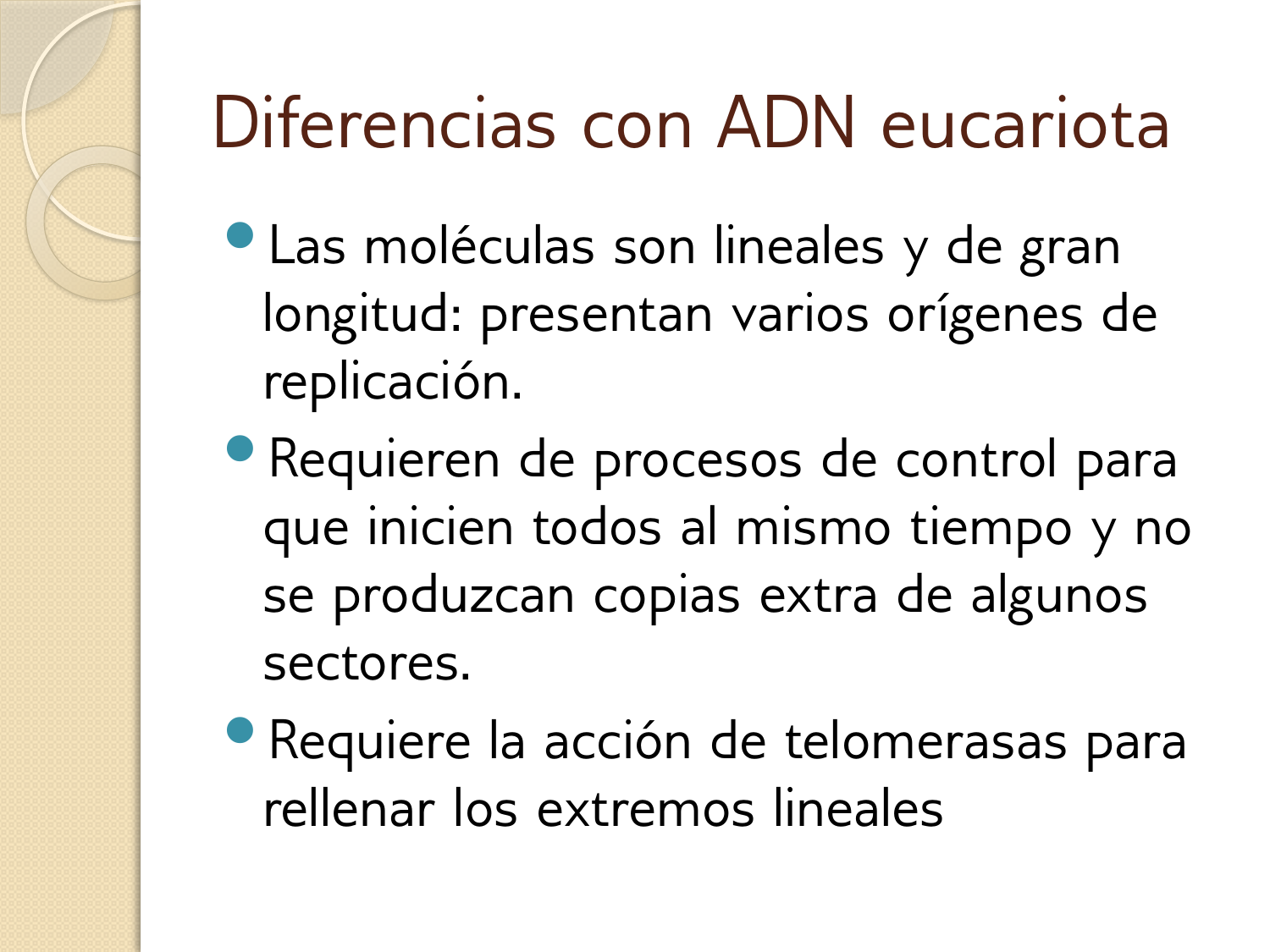

# Diferencias con ADN eucariota
Las moléculas son lineales y de gran longitud: presentan varios orígenes de replicación.
Requieren de procesos de control para que inicien todos al mismo tiempo y no se produzcan copias extra de algunos sectores.
Requiere la acción de telomerasas para rellenar los extremos lineales